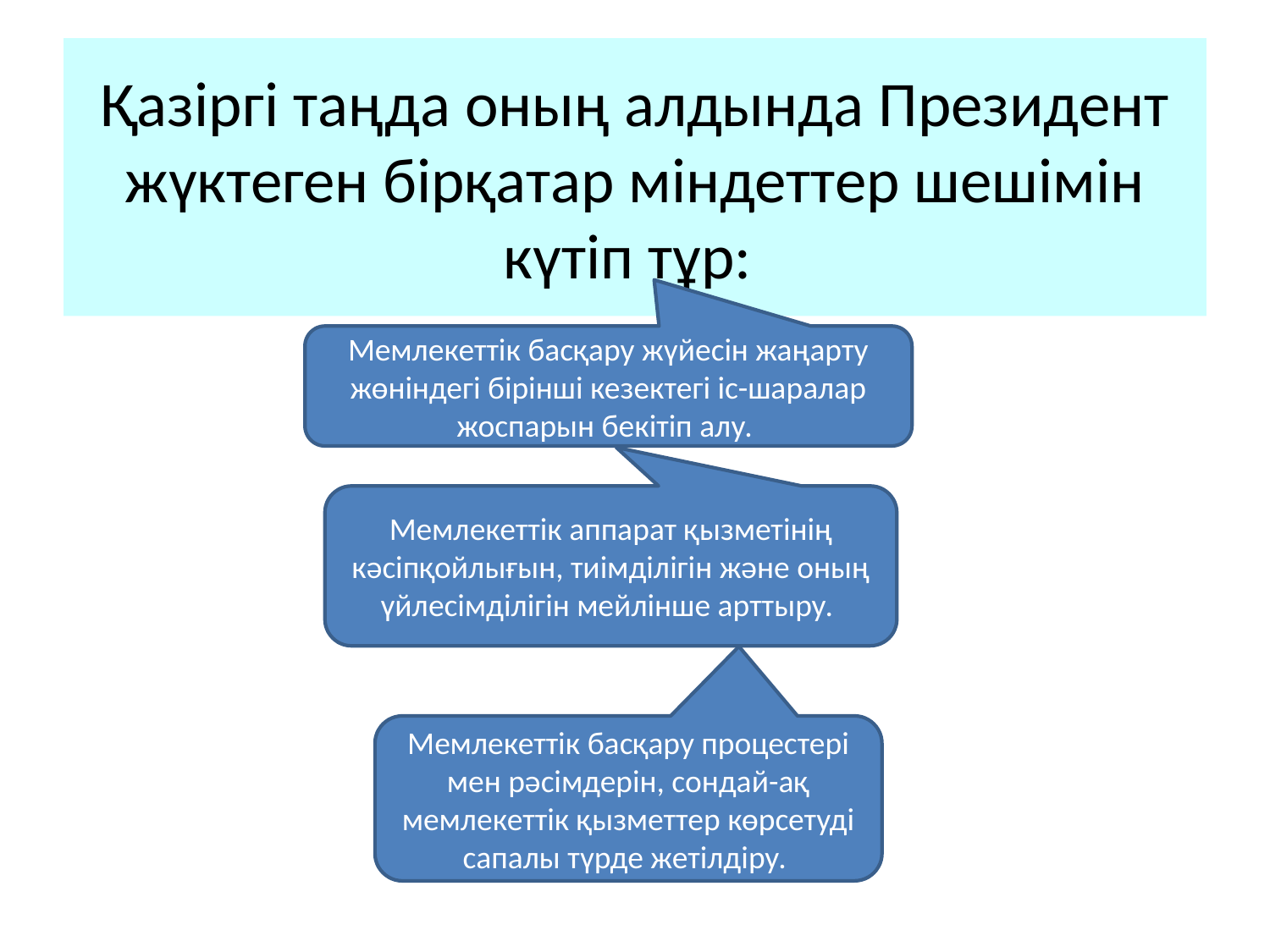

# Қазіргі таңда оның алдында Президент жүктеген бірқатар міндеттер шешімін күтіп тұр:

Мемлекеттік басқару жүйесін жаңарту жөніндегі бірінші кезектегі іс-шаралар жоспарын бекітіп алу.
Мемлекеттік аппарат қызметінің кәсіпқойлығын, тиімділігін және оның үйлесімділігін мейлінше арттыру.
Мемлекеттік басқару процестері мен рәсімдерін, сондай-ақ мемлекеттік қызметтер көрсетуді сапалы түрде жетілдіру.